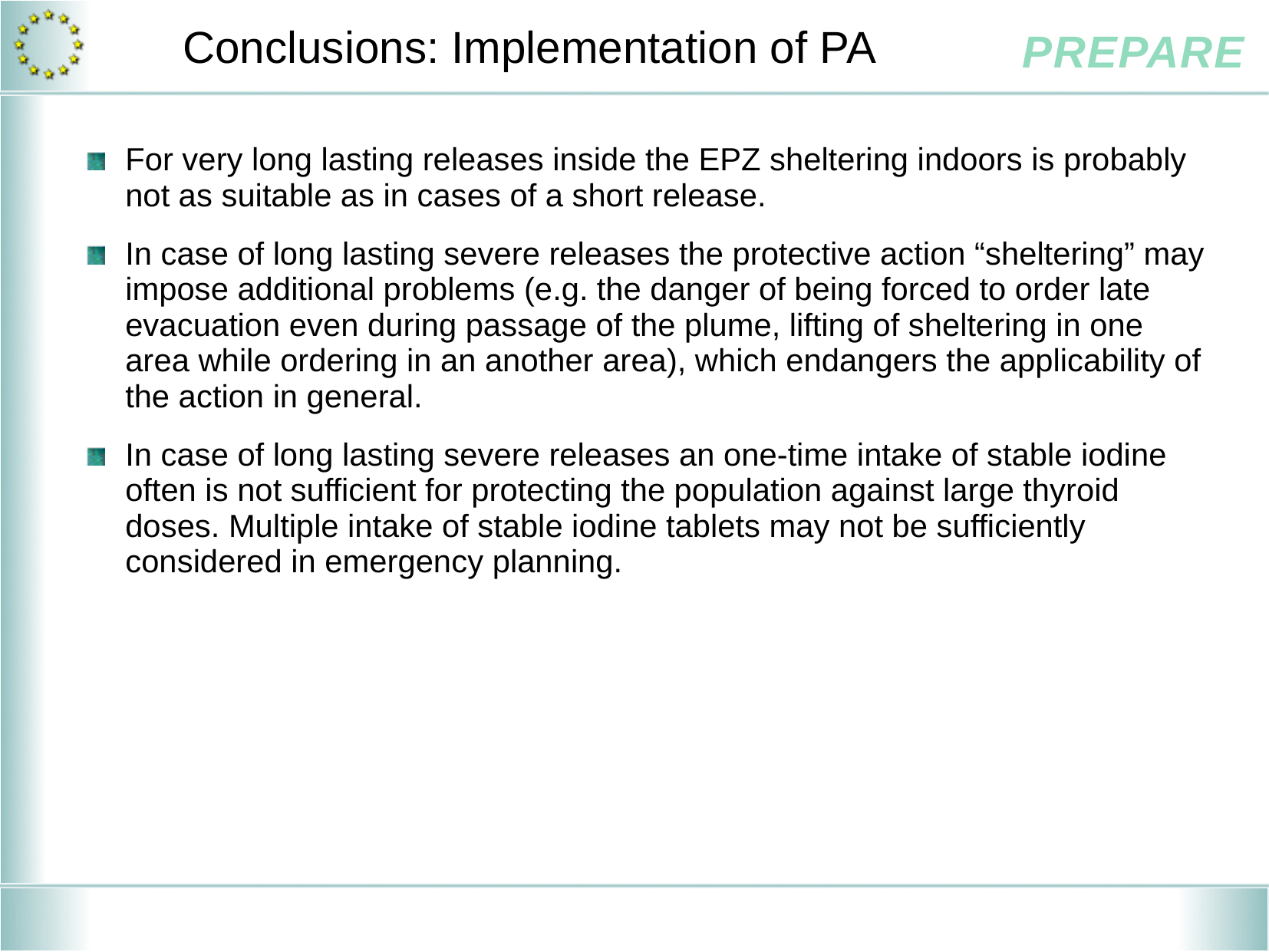

# Conclusions: Implementation of PA
For very long lasting releases inside the EPZ sheltering indoors is probably not as suitable as in cases of a short release.
In case of long lasting severe releases the protective action “sheltering” may impose additional problems (e.g. the danger of being forced to order late evacuation even during passage of the plume, lifting of sheltering in one area while ordering in an another area), which endangers the applicability of the action in general.
In case of long lasting severe releases an one-time intake of stable iodine often is not sufficient for protecting the population against large thyroid doses. Multiple intake of stable iodine tablets may not be sufficiently considered in emergency planning.